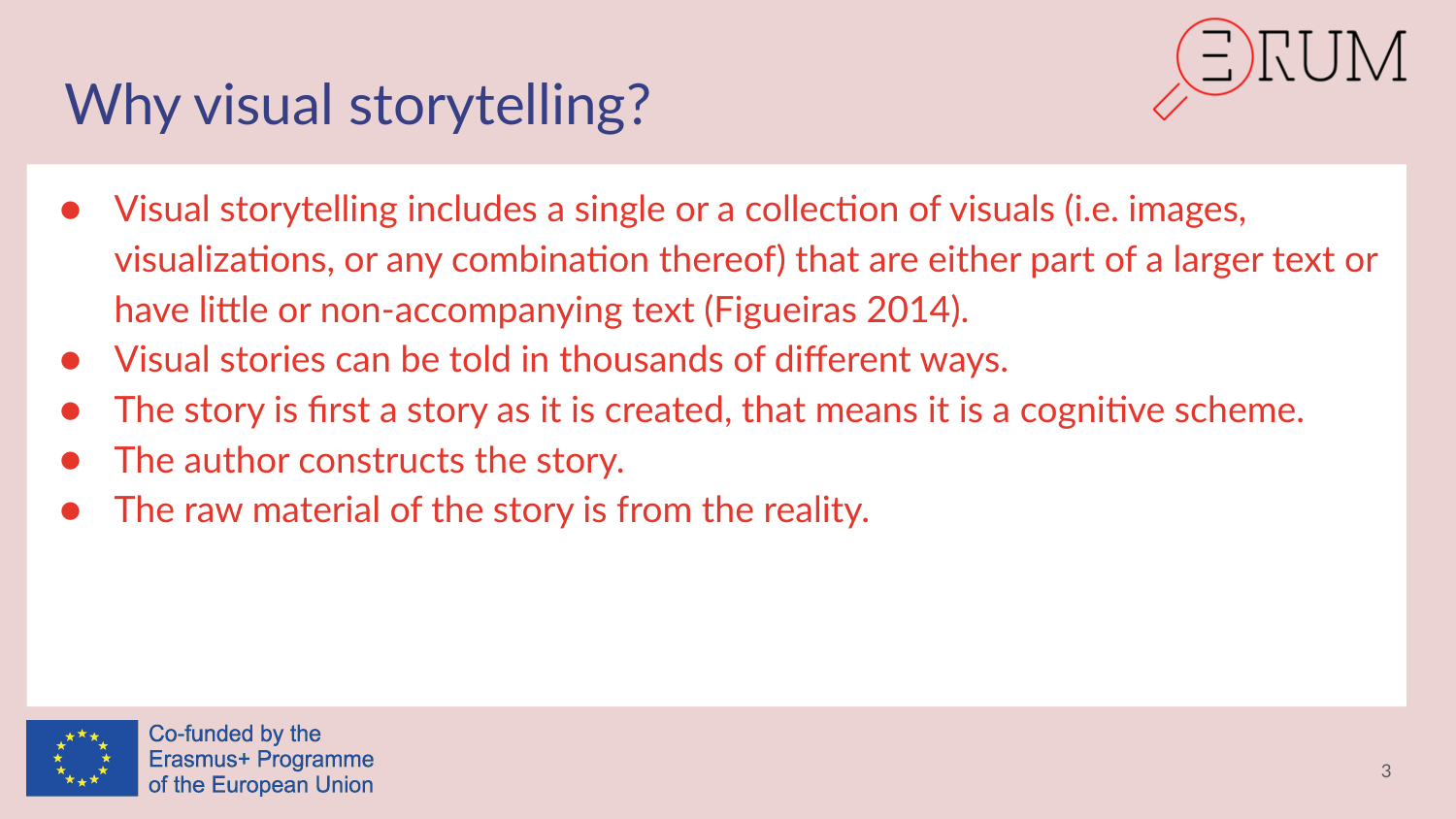

# Why visual storytelling?
Visual storytelling includes a single or a collection of visuals (i.e. images, visualizations, or any combination thereof) that are either part of a larger text or have little or non-accompanying text (Figueiras 2014).
Visual stories can be told in thousands of different ways.
The story is first a story as it is created, that means it is a cognitive scheme.
The author constructs the story.
The raw material of the story is from the reality.

3